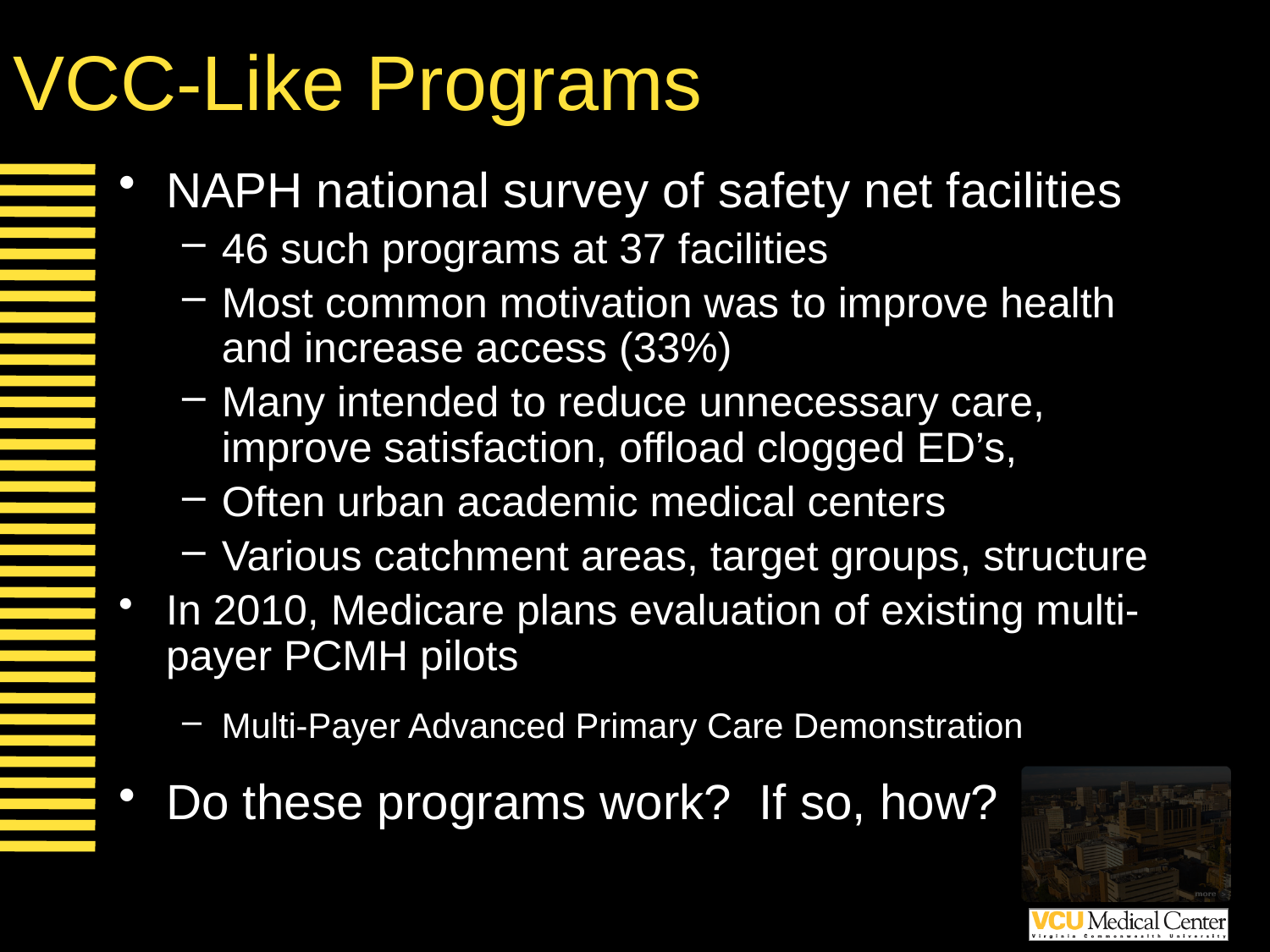

# VCC-Like Programs
NAPH national survey of safety net facilities
46 such programs at 37 facilities
Most common motivation was to improve health and increase access (33%)
Many intended to reduce unnecessary care, improve satisfaction, offload clogged ED’s,
Often urban academic medical centers
Various catchment areas, target groups, structure
In 2010, Medicare plans evaluation of existing multi-payer PCMH pilots
Multi-Payer Advanced Primary Care Demonstration
Do these programs work?  If so, how?